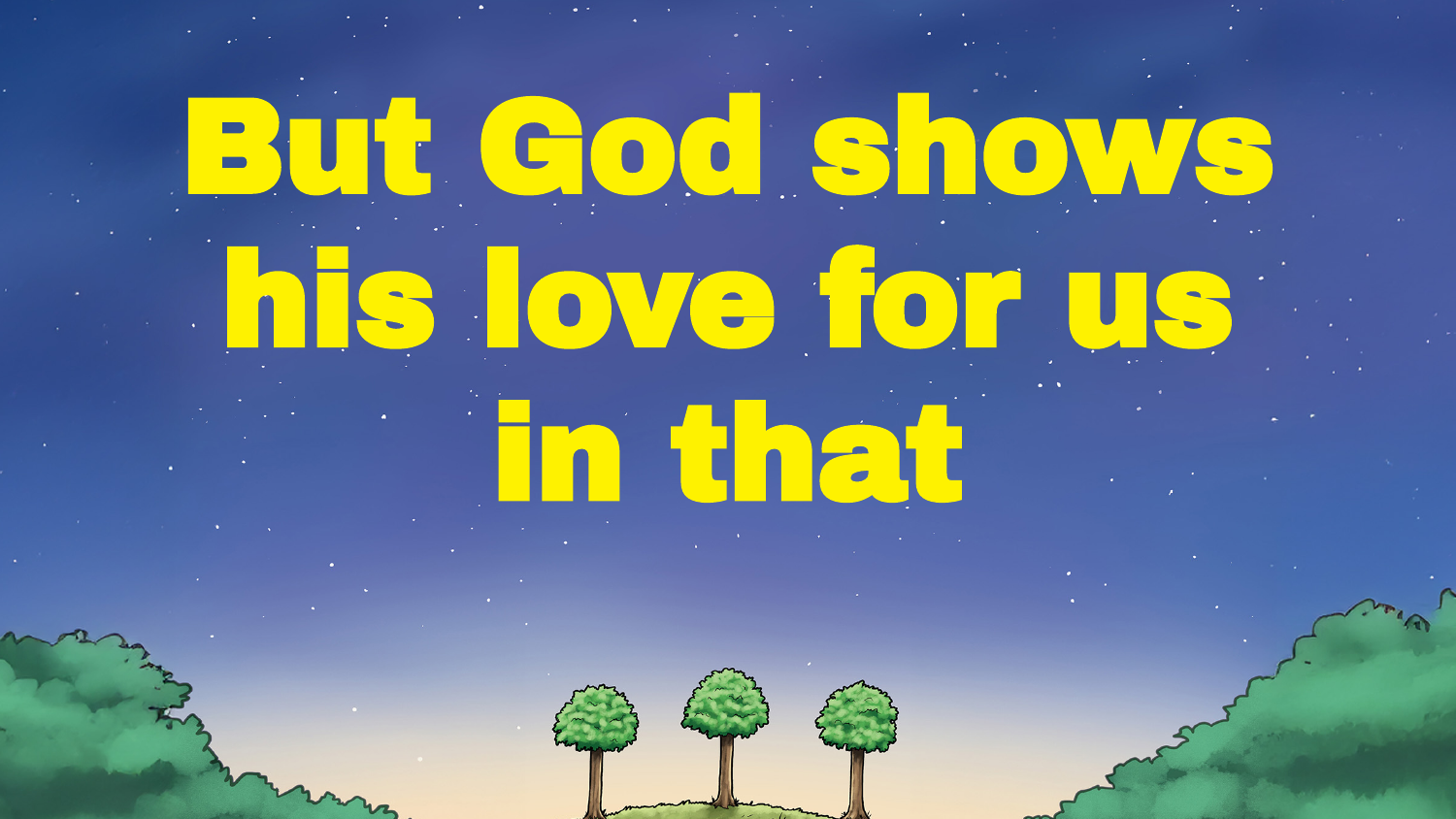

But God shows
his love for us
in that